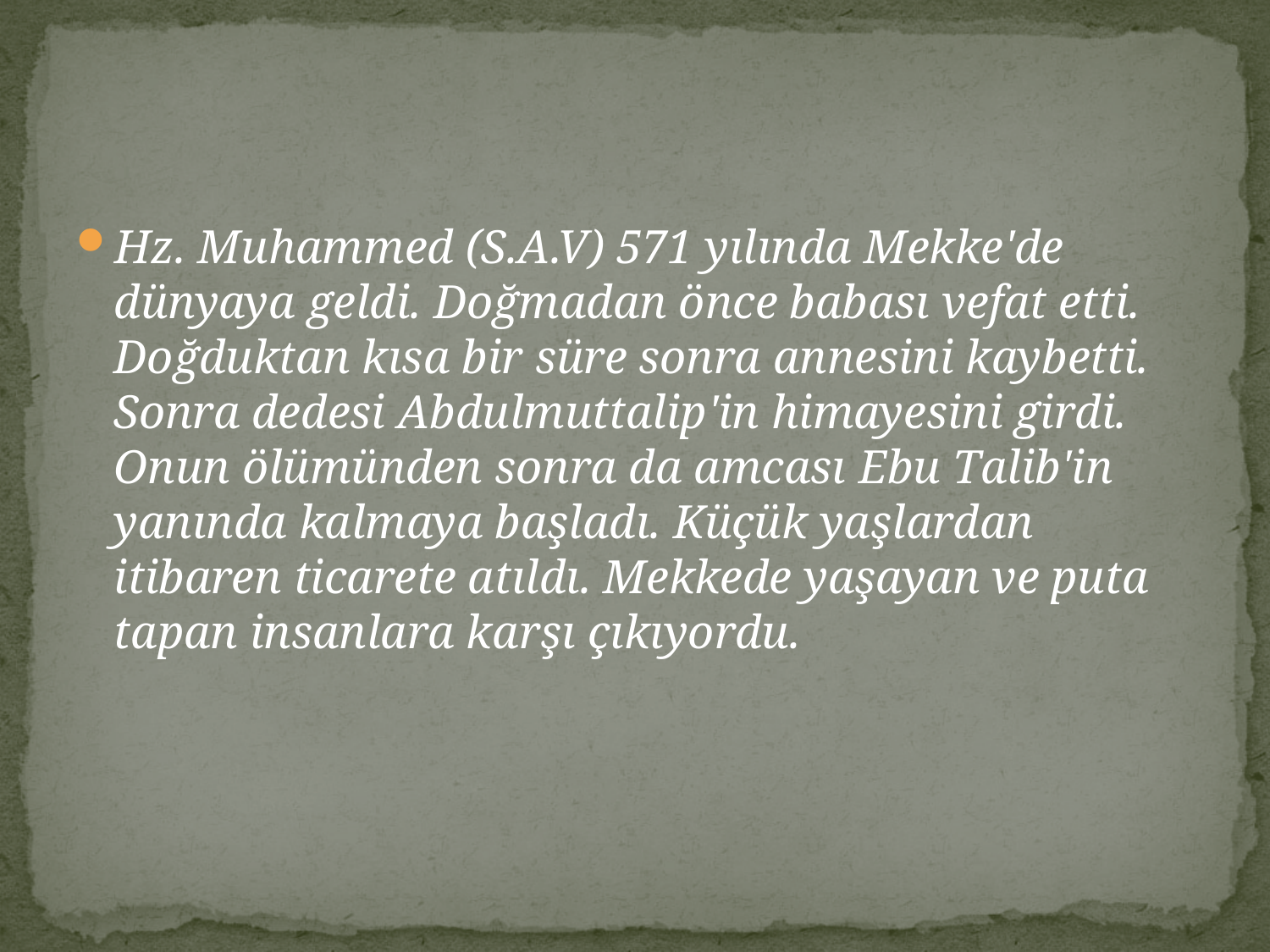

#
Hz. Muhammed (S.A.V) 571 yılında Mekke'de dünyaya geldi. Doğmadan önce babası vefat etti. Doğduktan kısa bir süre sonra annesini kaybetti. Sonra dedesi Abdulmuttalip'in himayesini girdi. Onun ölümünden sonra da amcası Ebu Talib'in yanında kalmaya başladı. Küçük yaşlardan itibaren ticarete atıldı. Mekkede yaşayan ve puta tapan insanlara karşı çıkıyordu.